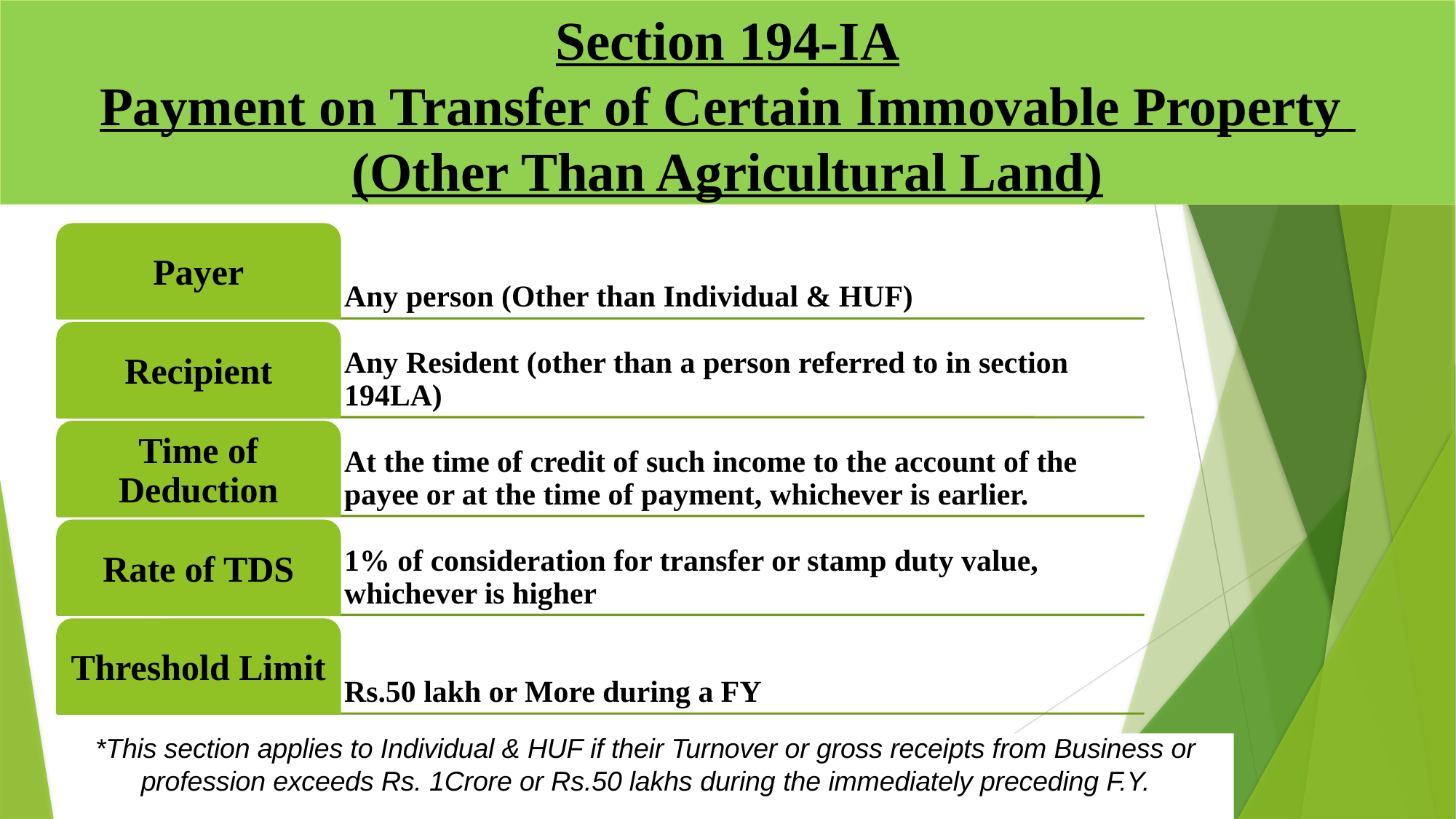

# Section 194-IA Payment on Transfer of Certain Immovable Property (Other Than Agricultural Land)
Any person (Other than Individual & HUF)
Payer
Any Resident (other than a person referred to in section 194LA)
Recipient
At the time of credit of such income to the account of the payee or at the time of payment, whichever is earlier.
Time of Deduction
1% of consideration for transfer or stamp duty value, whichever is higher
Rate of TDS
Rs.50 lakh or More during a FY
Threshold Limit
*This section applies to Individual & HUF if their Turnover or gross receipts from Business or profession exceeds Rs. 1Crore or Rs.50 lakhs during the immediately preceding F.Y.